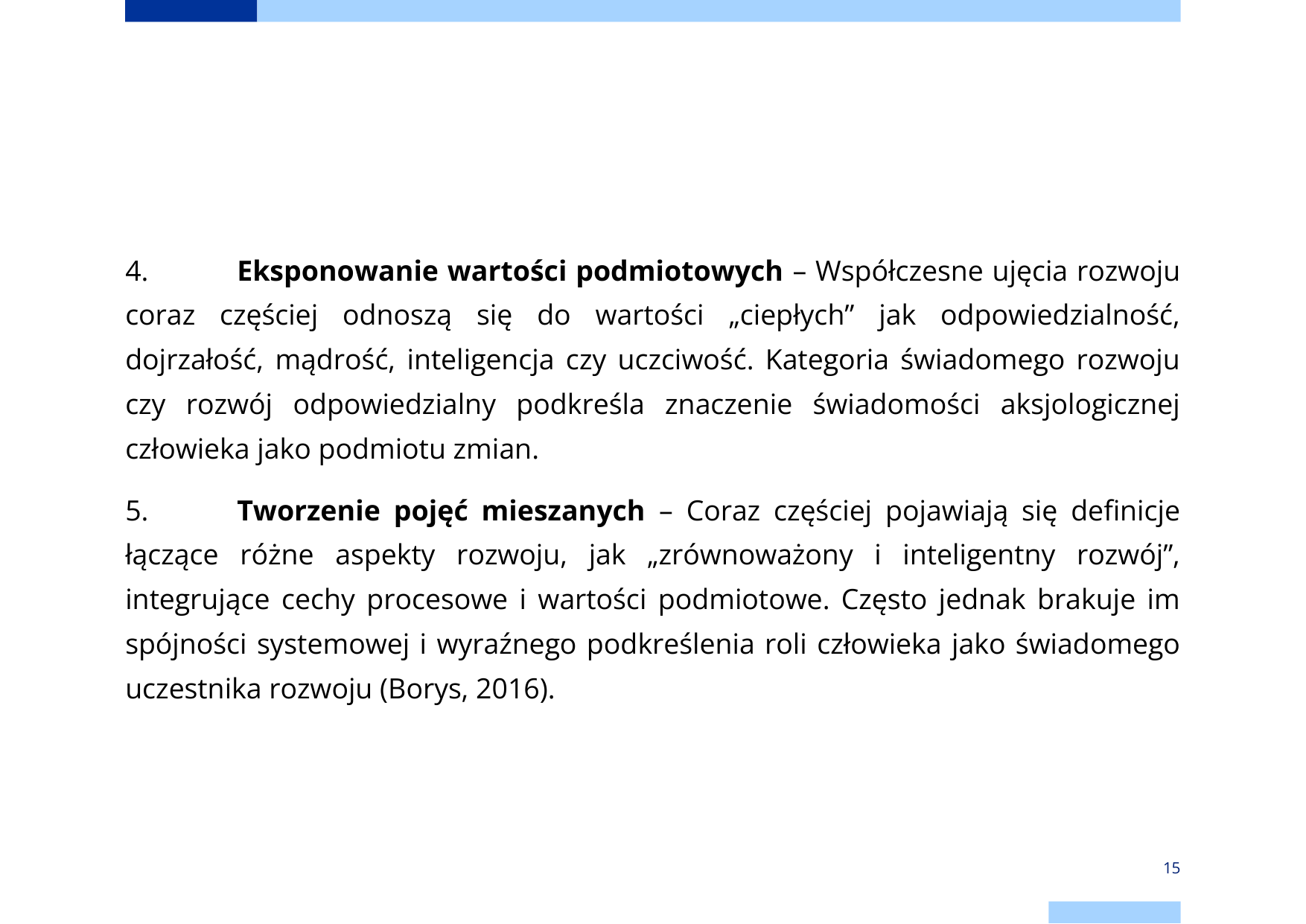

#
4.	Eksponowanie wartości podmiotowych – Współczesne ujęcia rozwoju coraz częściej odnoszą się do wartości „ciepłych” jak odpowiedzialność, dojrzałość, mądrość, inteligencja czy uczciwość. Kategoria świadomego rozwoju czy rozwój odpowiedzialny podkreśla znaczenie świadomości aksjologicznej człowieka jako podmiotu zmian.
5.	Tworzenie pojęć mieszanych – Coraz częściej pojawiają się definicje łączące różne aspekty rozwoju, jak „zrównoważony i inteligentny rozwój”, integrujące cechy procesowe i wartości podmiotowe. Często jednak brakuje im spójności systemowej i wyraźnego podkreślenia roli człowieka jako świadomego uczestnika rozwoju (Borys, 2016).
15